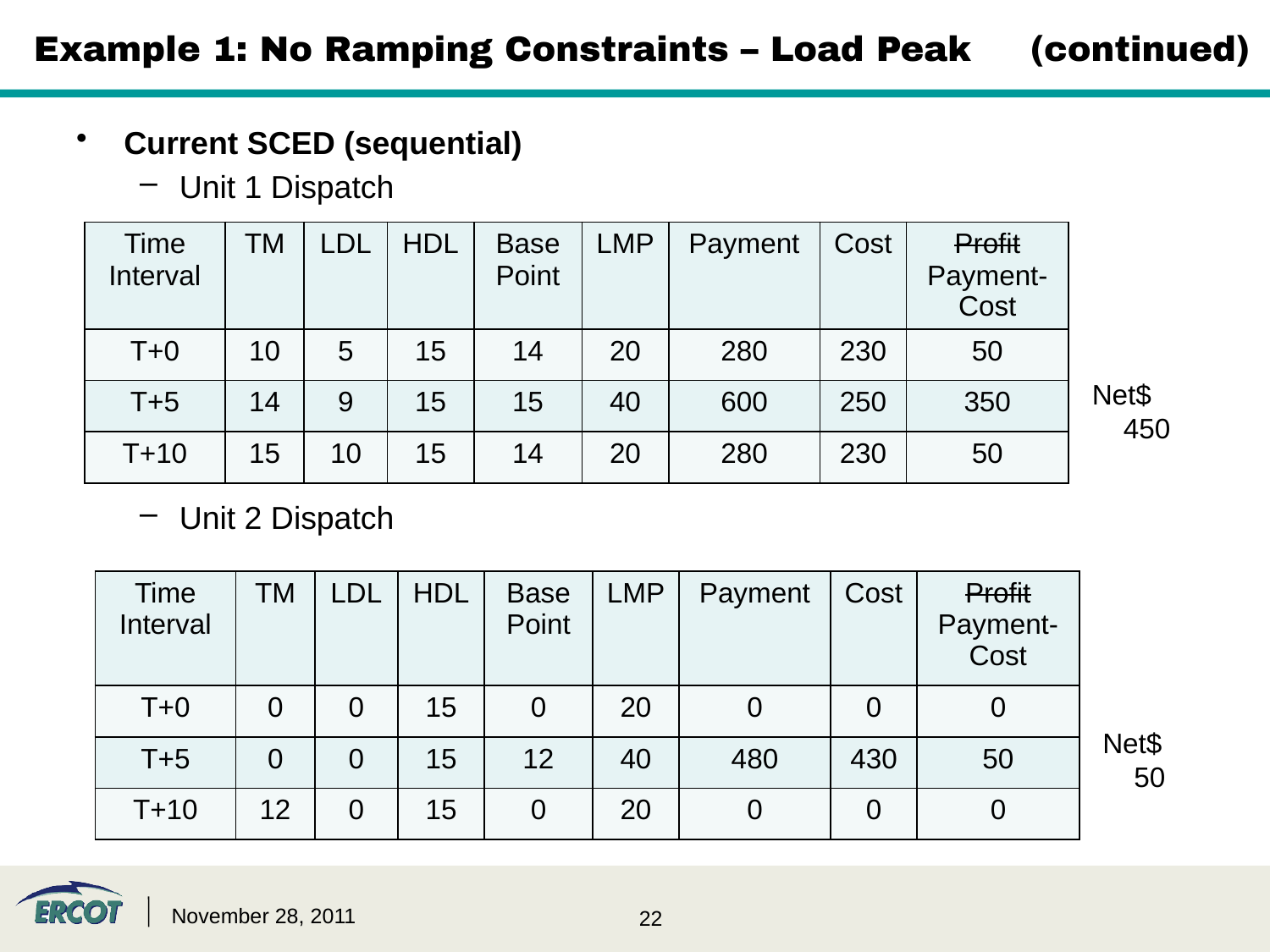

# Example 1: No Ramping Constraints – Load Peak     (continued)
Current SCED (sequential)
Unit 1 Dispatch

Unit 2 Dispatch

| Time Interval | TM | LDL | HDL | Base Point | LMP | Payment | Cost | Profit Payment-Cost |
| --- | --- | --- | --- | --- | --- | --- | --- | --- |
| T+0 | 10 | 5 | 15 | 14 | 20 | 280 | 230 | 50 |
| T+5 | 14 | 9 | 15 | 15 | 40 | 600 | 250 | 350 |
| T+10 | 15 | 10 | 15 | 14 | 20 | 280 | 230 | 50 |
Net$
    450
| Time Interval | TM | LDL | HDL | Base Point | LMP | Payment | Cost | Profit Payment-Cost |
| --- | --- | --- | --- | --- | --- | --- | --- | --- |
| T+0 | 0 | 0 | 15 | 0 | 20 | 0 | 0 | 0 |
| T+5 | 0 | 0 | 15 | 12 | 40 | 480 | 430 | 50 |
| T+10 | 12 | 0 | 15 | 0 | 20 | 0 | 0 | 0 |
Net$
    50
November 28, 2011